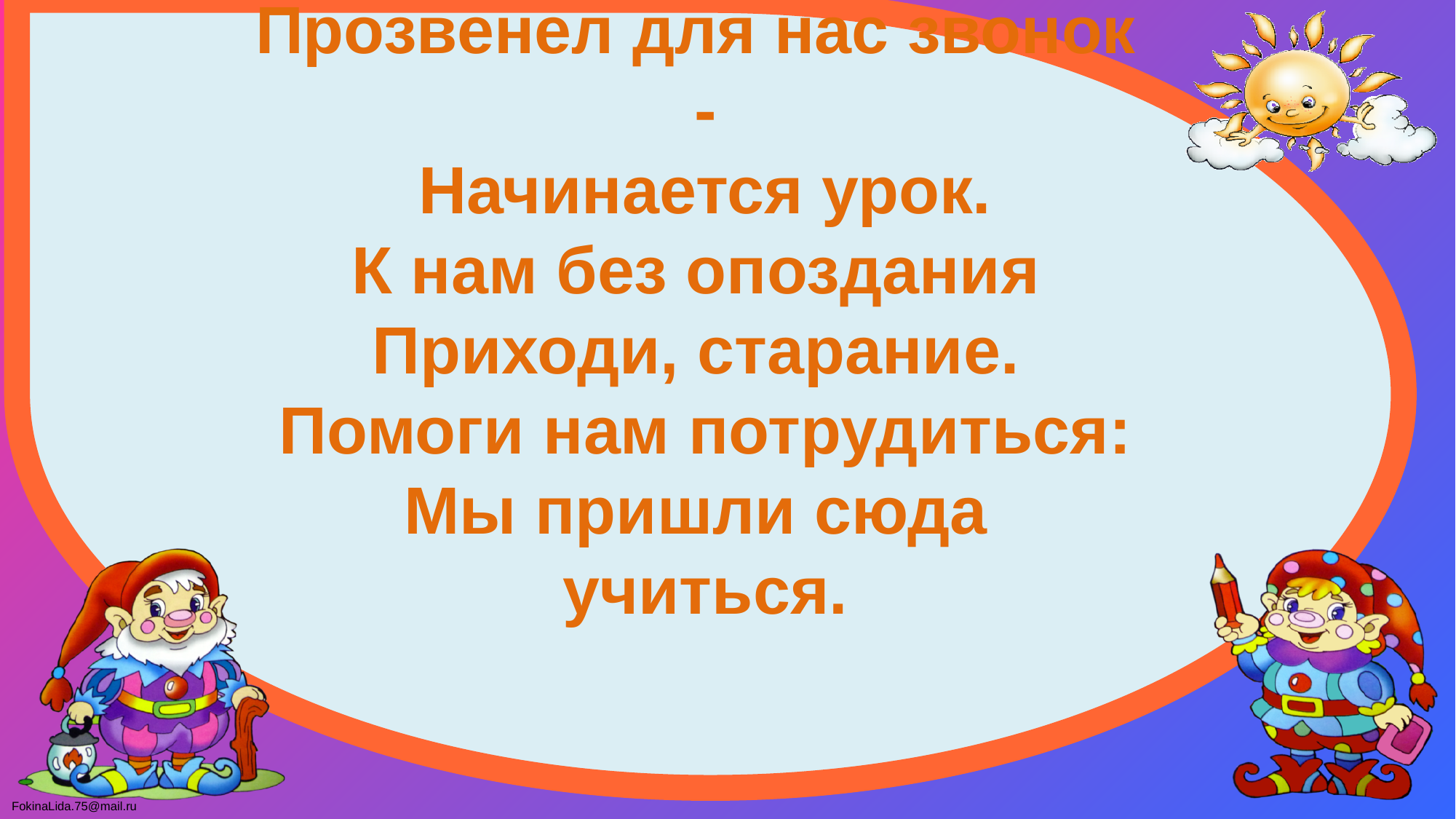

# Прозвенел для нас звонок  - Начинается урок. К нам без опоздания  Приходи, старание.  Помоги нам потрудиться: Мы пришли сюда  учиться.